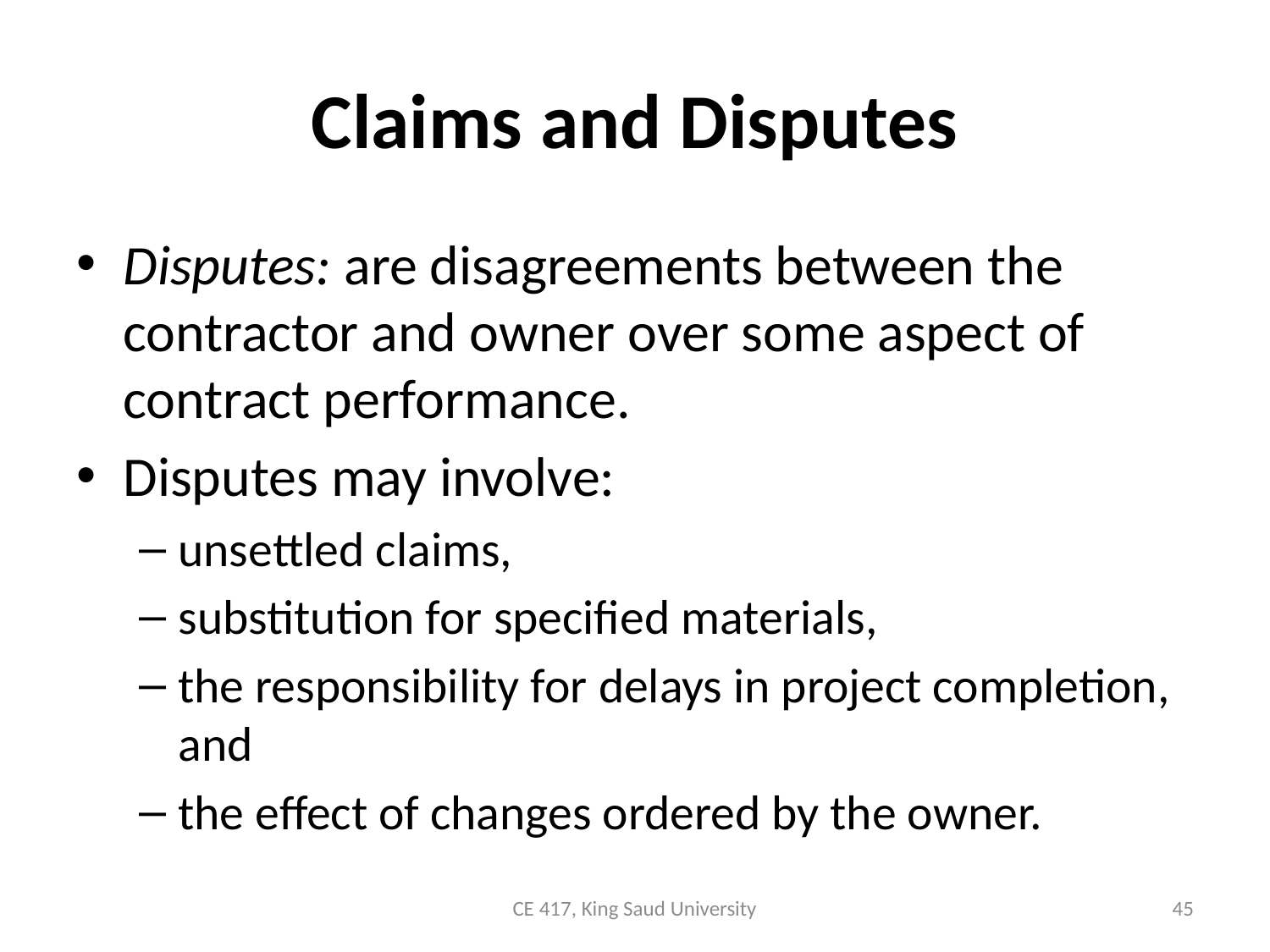

# Claims and Disputes
Disputes: are disagreements between the contractor and owner over some aspect of contract performance.
Disputes may involve:
unsettled claims,
substitution for specified materials,
the responsibility for delays in project completion, and
the effect of changes ordered by the owner.
CE 417, King Saud University
45